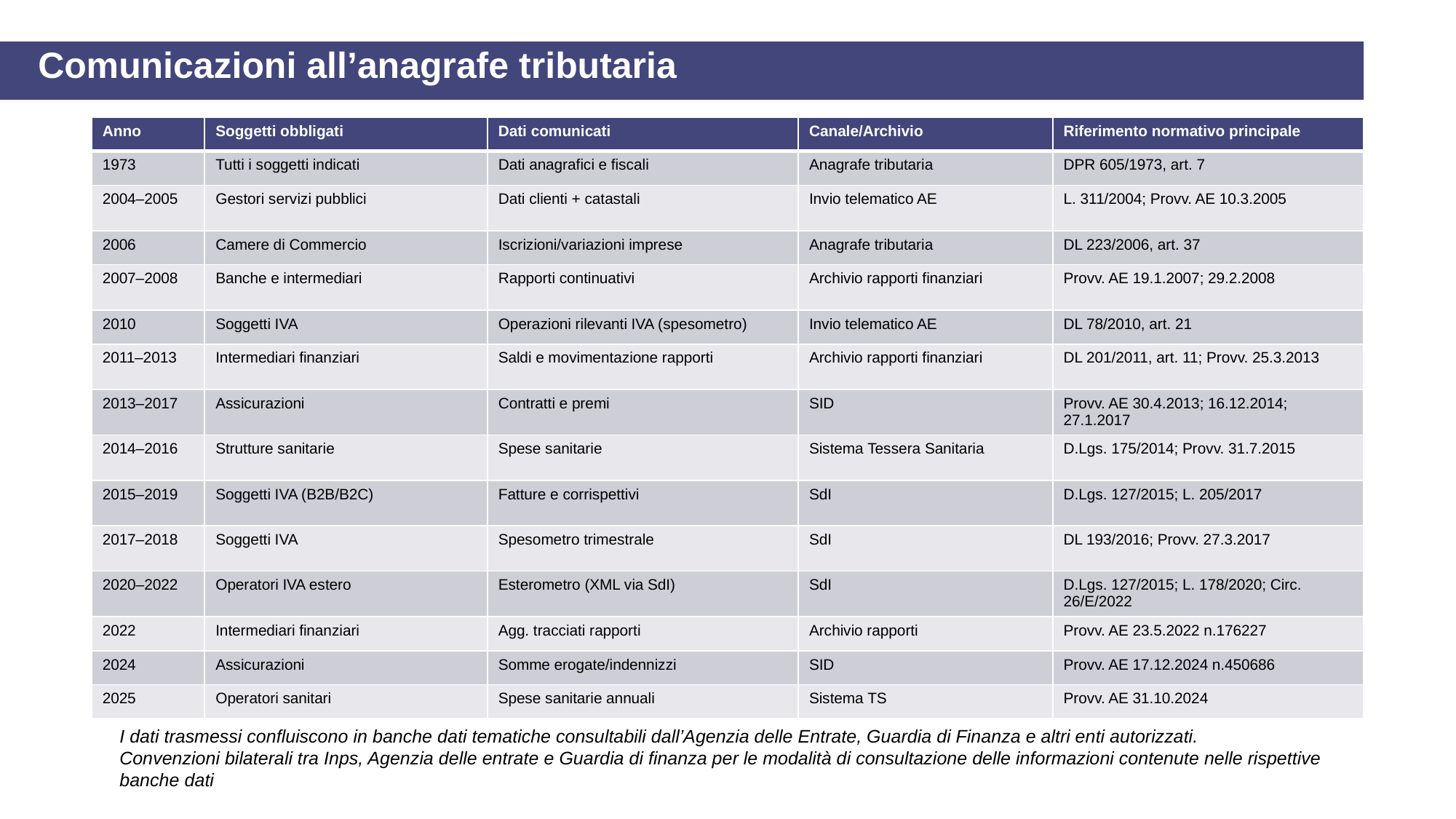

Comunicazioni all’anagrafe tributaria
| Anno | Soggetti obbligati | Dati comunicati | Canale/Archivio | Riferimento normativo principale |
| --- | --- | --- | --- | --- |
| 1973 | Tutti i soggetti indicati | Dati anagrafici e fiscali | Anagrafe tributaria | DPR 605/1973, art. 7 |
| 2004–2005 | Gestori servizi pubblici | Dati clienti + catastali | Invio telematico AE | L. 311/2004; Provv. AE 10.3.2005 |
| 2006 | Camere di Commercio | Iscrizioni/variazioni imprese | Anagrafe tributaria | DL 223/2006, art. 37 |
| 2007–2008 | Banche e intermediari | Rapporti continuativi | Archivio rapporti finanziari | Provv. AE 19.1.2007; 29.2.2008 |
| 2010 | Soggetti IVA | Operazioni rilevanti IVA (spesometro) | Invio telematico AE | DL 78/2010, art. 21 |
| 2011–2013 | Intermediari finanziari | Saldi e movimentazione rapporti | Archivio rapporti finanziari | DL 201/2011, art. 11; Provv. 25.3.2013 |
| 2013–2017 | Assicurazioni | Contratti e premi | SID | Provv. AE 30.4.2013; 16.12.2014; 27.1.2017 |
| 2014–2016 | Strutture sanitarie | Spese sanitarie | Sistema Tessera Sanitaria | D.Lgs. 175/2014; Provv. 31.7.2015 |
| 2015–2019 | Soggetti IVA (B2B/B2C) | Fatture e corrispettivi | SdI | D.Lgs. 127/2015; L. 205/2017 |
| 2017–2018 | Soggetti IVA | Spesometro trimestrale | SdI | DL 193/2016; Provv. 27.3.2017 |
| 2020–2022 | Operatori IVA estero | Esterometro (XML via SdI) | SdI | D.Lgs. 127/2015; L. 178/2020; Circ. 26/E/2022 |
| 2022 | Intermediari finanziari | Agg. tracciati rapporti | Archivio rapporti | Provv. AE 23.5.2022 n.176227 |
| 2024 | Assicurazioni | Somme erogate/indennizzi | SID | Provv. AE 17.12.2024 n.450686 |
| 2025 | Operatori sanitari | Spese sanitarie annuali | Sistema TS | Provv. AE 31.10.2024 |
I dati trasmessi confluiscono in banche dati tematiche consultabili dall’Agenzia delle Entrate, Guardia di Finanza e altri enti autorizzati.
Convenzioni bilaterali tra Inps, Agenzia delle entrate e Guardia di finanza per le modalità di consultazione delle informazioni contenute nelle rispettive banche dati